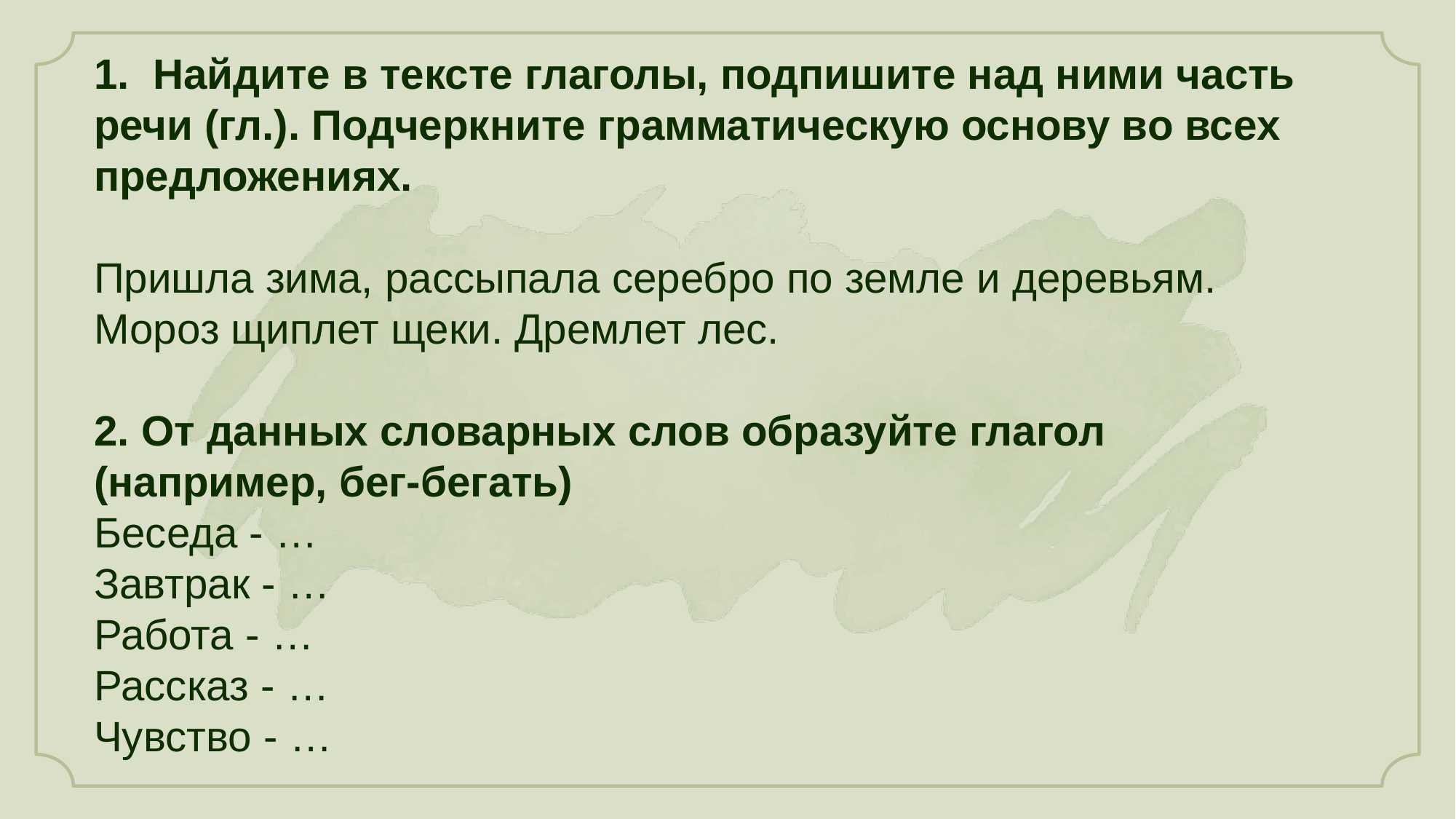

1.  Найдите в тексте глаголы, подпишите над ними часть речи (гл.). Подчеркните грамматическую основу во всех предложениях.
Пришла зима, рассыпала серебро по земле и деревьям. Мороз щиплет щеки. Дремлет лес.
2. От данных словарных слов образуйте глагол (например, бег-бегать)
Беседа - …
Завтрак - …
Работа - …
Рассказ - …
Чувство - …